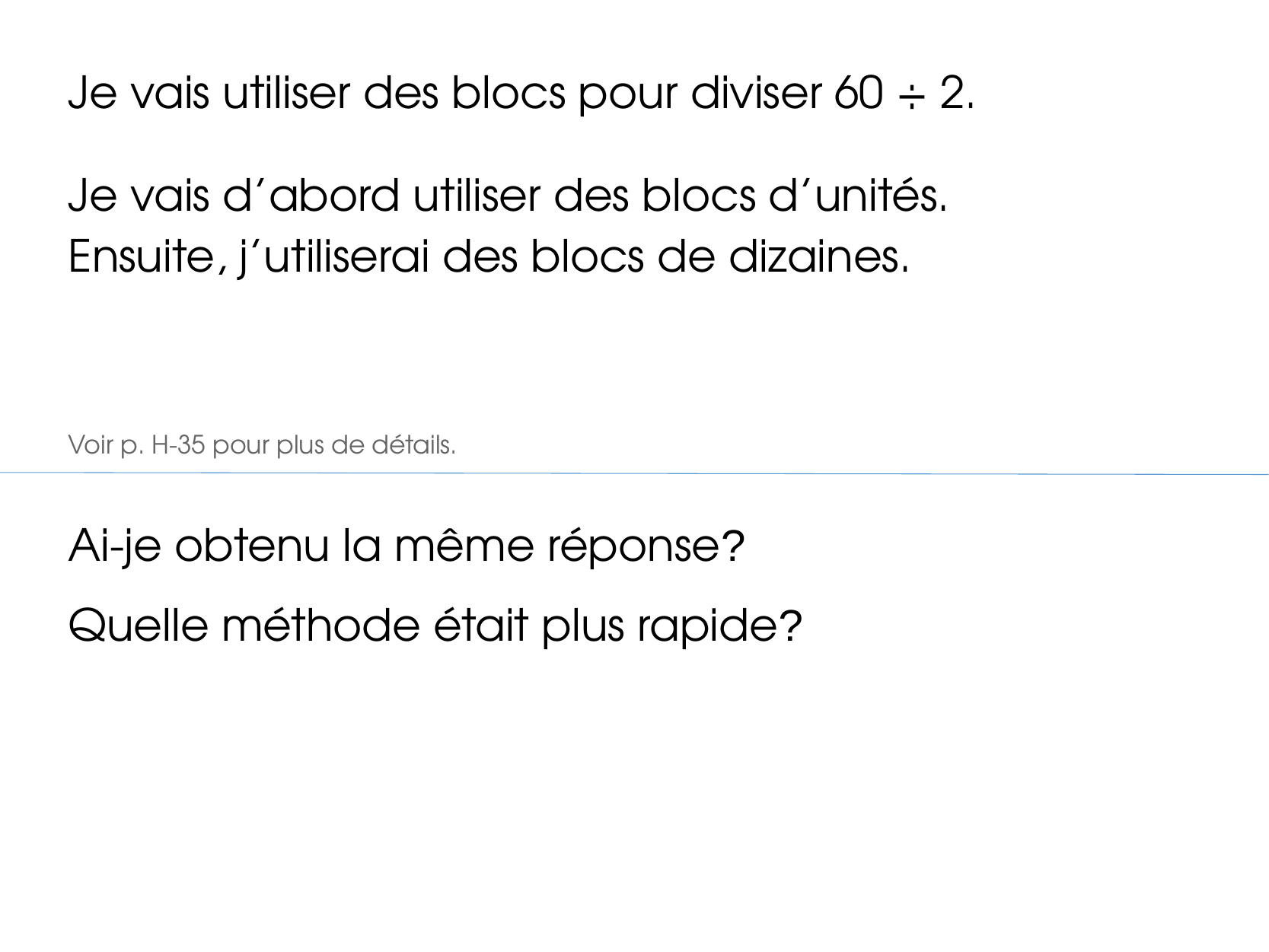

Je vais utiliser des blocs pour diviser 60 ÷ 2.
Je vais d’abord utiliser des blocs d’unités.
Ensuite, j’utiliserai des blocs de dizaines.
Voir p. H-35 pour plus de détails.
Ai-je obtenu la même réponse?
Quelle méthode était plus rapide?